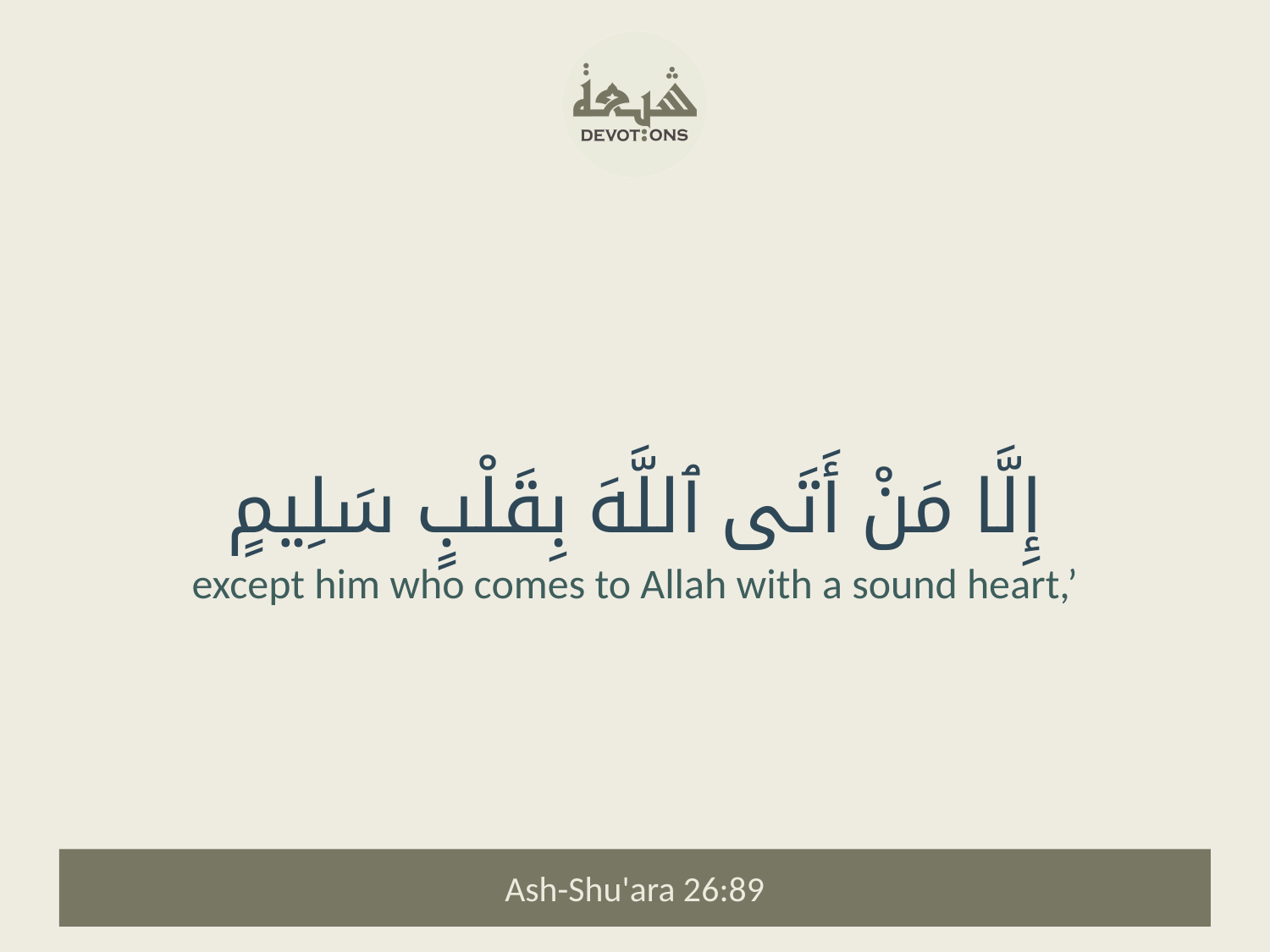

إِلَّا مَنْ أَتَى ٱللَّهَ بِقَلْبٍ سَلِيمٍ
except him who comes to Allah with a sound heart,’
Ash-Shu'ara 26:89